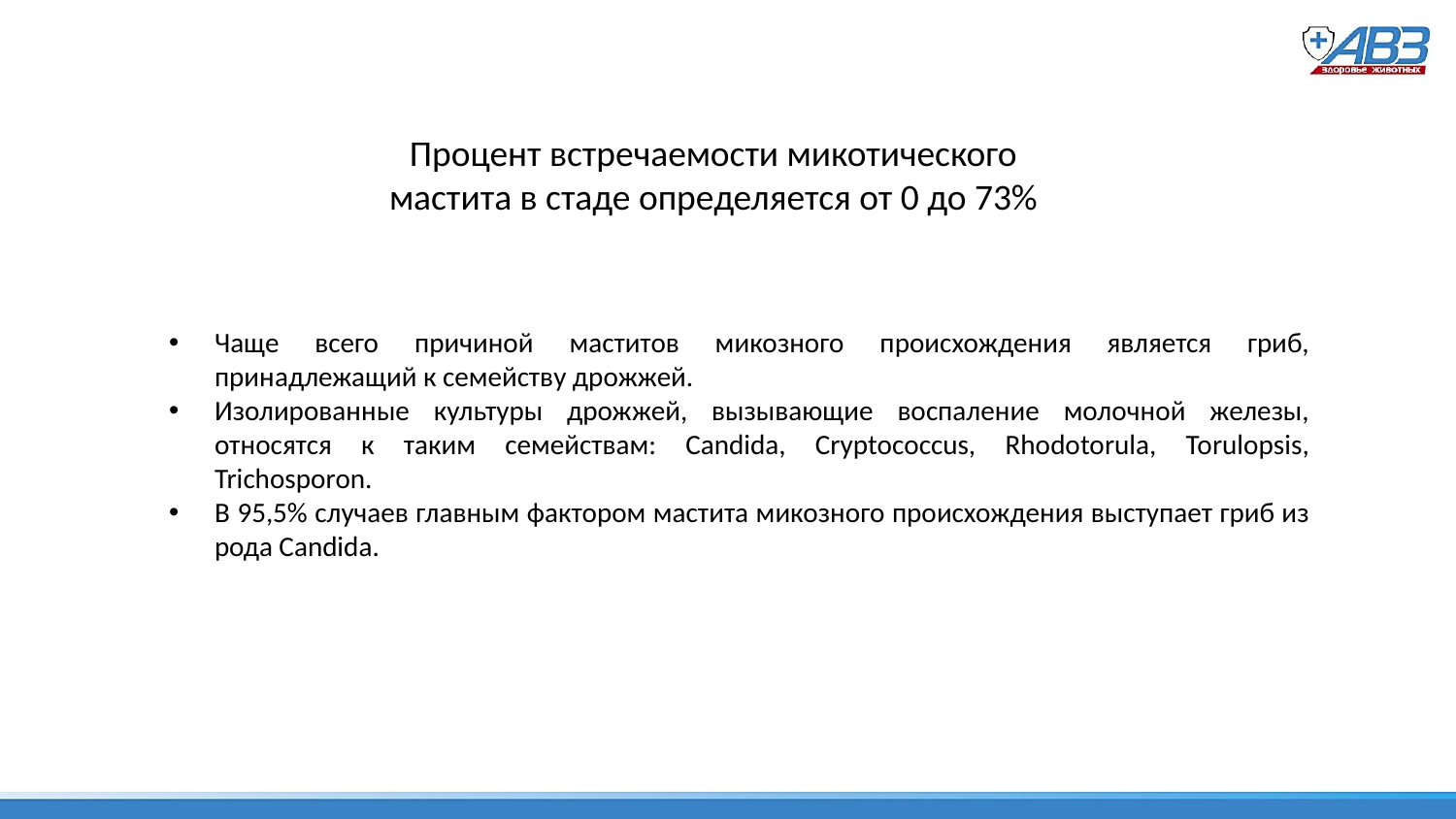

Процент встречаемости микотического мастита в стаде определяется от 0 до 73%
Чаще всего причиной маститов микозного происхождения является гриб, принадлежащий к семейству дрожжей.
Изолированные культуры дрожжей, вызывающие воспаление молочной железы, относятся к таким семействам: Candida, Cryptococcus, Rhodotorula, Torulopsis, Trichosporon.
В 95,5% случаев главным фактором мастита микозного происхождения выступает гриб из рода Candida.